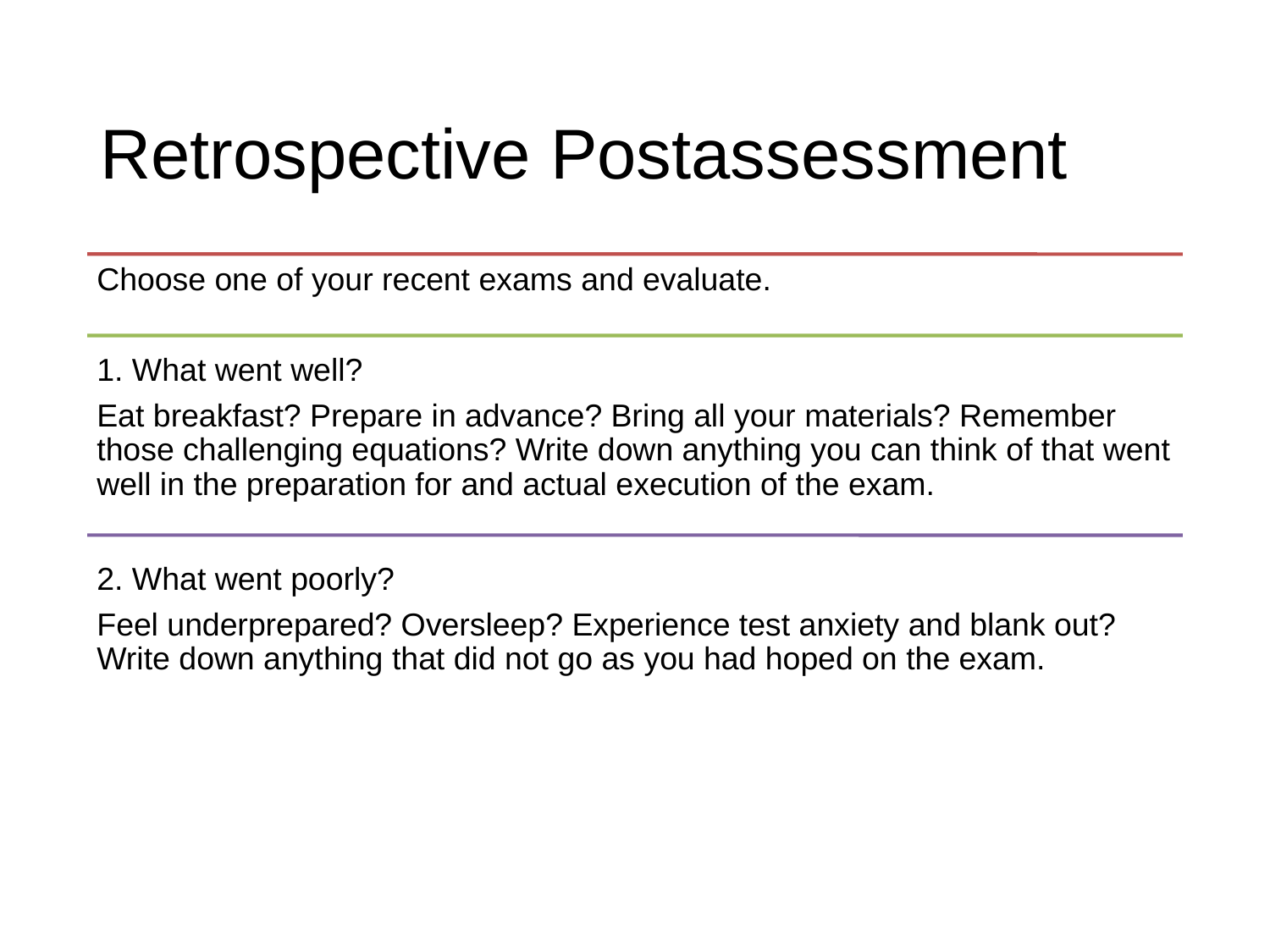

Retrospective Postassessment
Choose one of your recent exams and evaluate.
1. What went well?
Eat breakfast? Prepare in advance? Bring all your materials? Remember those challenging equations? Write down anything you can think of that went well in the preparation for and actual execution of the exam.
2. What went poorly?
Feel underprepared? Oversleep? Experience test anxiety and blank out? Write down anything that did not go as you had hoped on the exam.